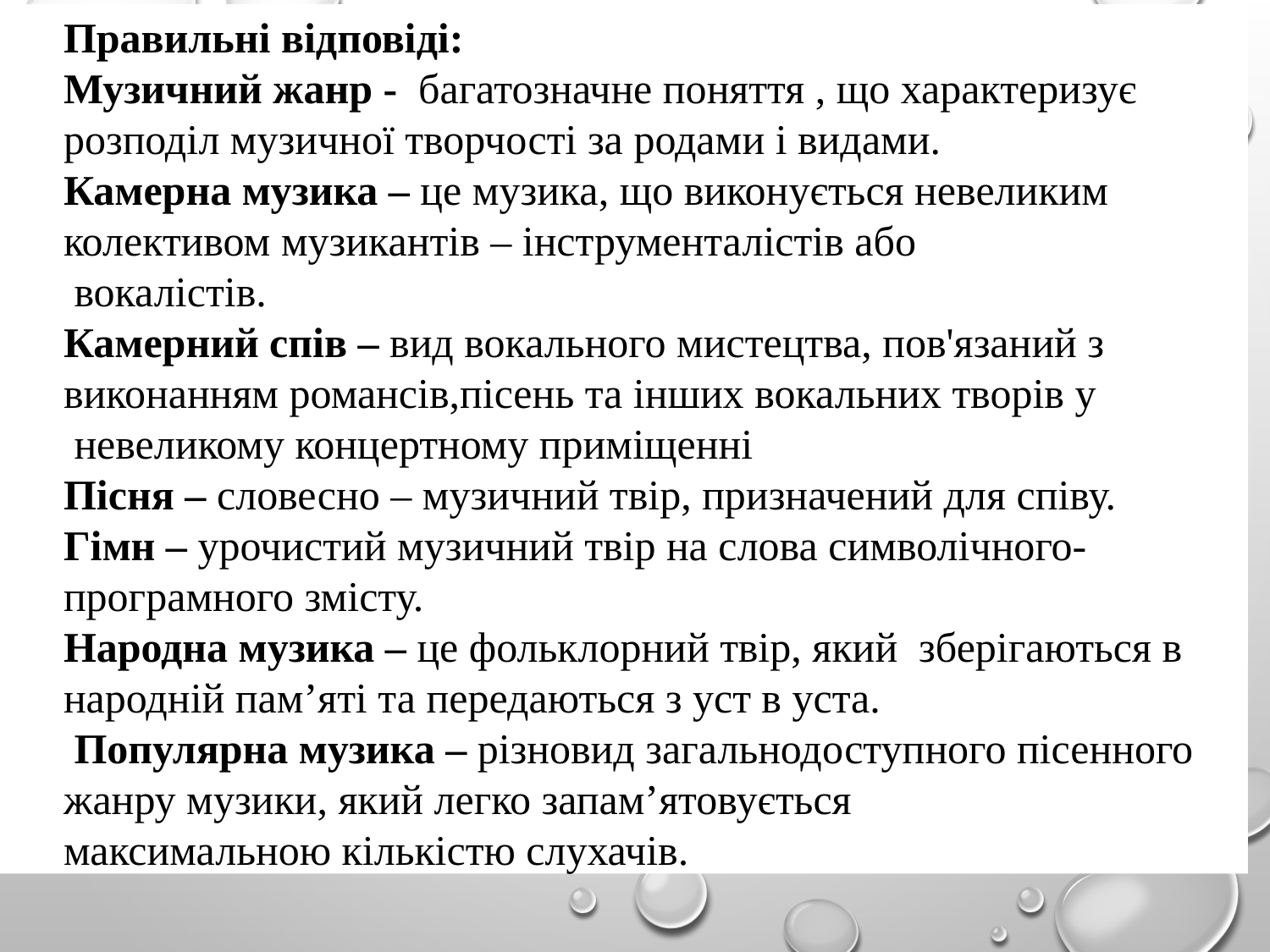

Правильні відповіді:
Музичний жанр -  багатозначне поняття , що характеризує розподіл музичної творчості за родами і видами.
Камерна музика – це музика, що виконується невеликим колективом музикантів – інструменталістів або
 вокалістів.
Камерний спів – вид вокального мистецтва, пов'язаний з виконанням романсів,пісень та інших вокальних творів у
 невеликому концертному приміщенні
Пісня – словесно – музичний твір, призначений для співу.
Гімн – урочистий музичний твір на слова символічного- програмного змісту.
Народна музика – це фольклорний твір, який  зберігаються в народній пам’яті та передаються з уст в уста.
 Популярна музика – різновид загальнодоступного пісенного жанру музики, який легко запам’ятовується
максимальною кількістю слухачів.